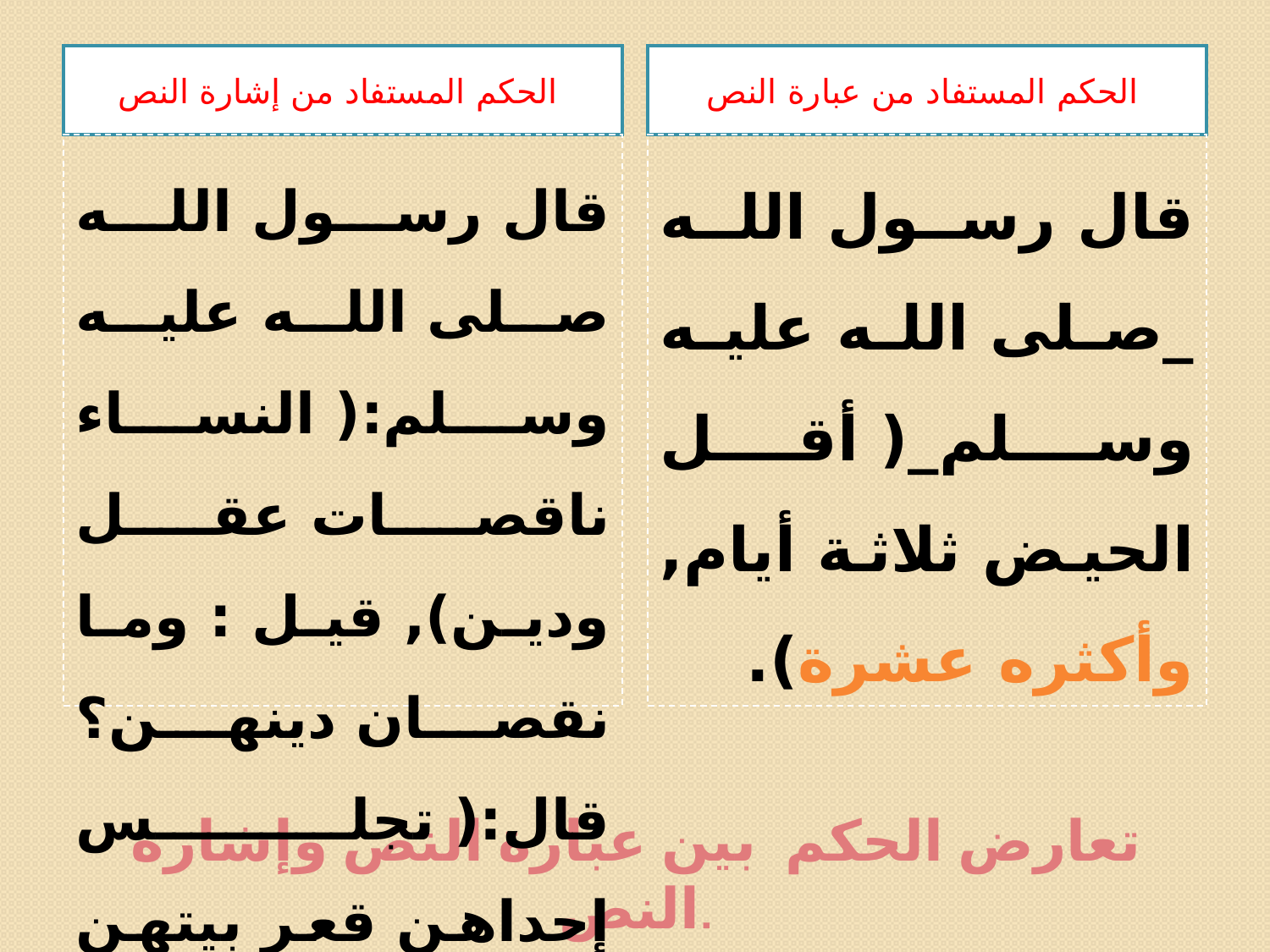

الحكم المستفاد من إشارة النص
الحكم المستفاد من عبارة النص
قال رسول الله صلى الله عليه وسلم:( النساء ناقصات عقل ودين), قيل : وما نقصان دينهن؟ قال:( تجلس إحداهن قعر بيتهن شطر عمرهن, لاتصوم ولا تصلي).
قال رسول الله _صلى الله عليه وسلم_( أقل الحيض ثلاثة أيام, وأكثره عشرة).
# تعارض الحكم  بين عبارة النص وإشارة النص.